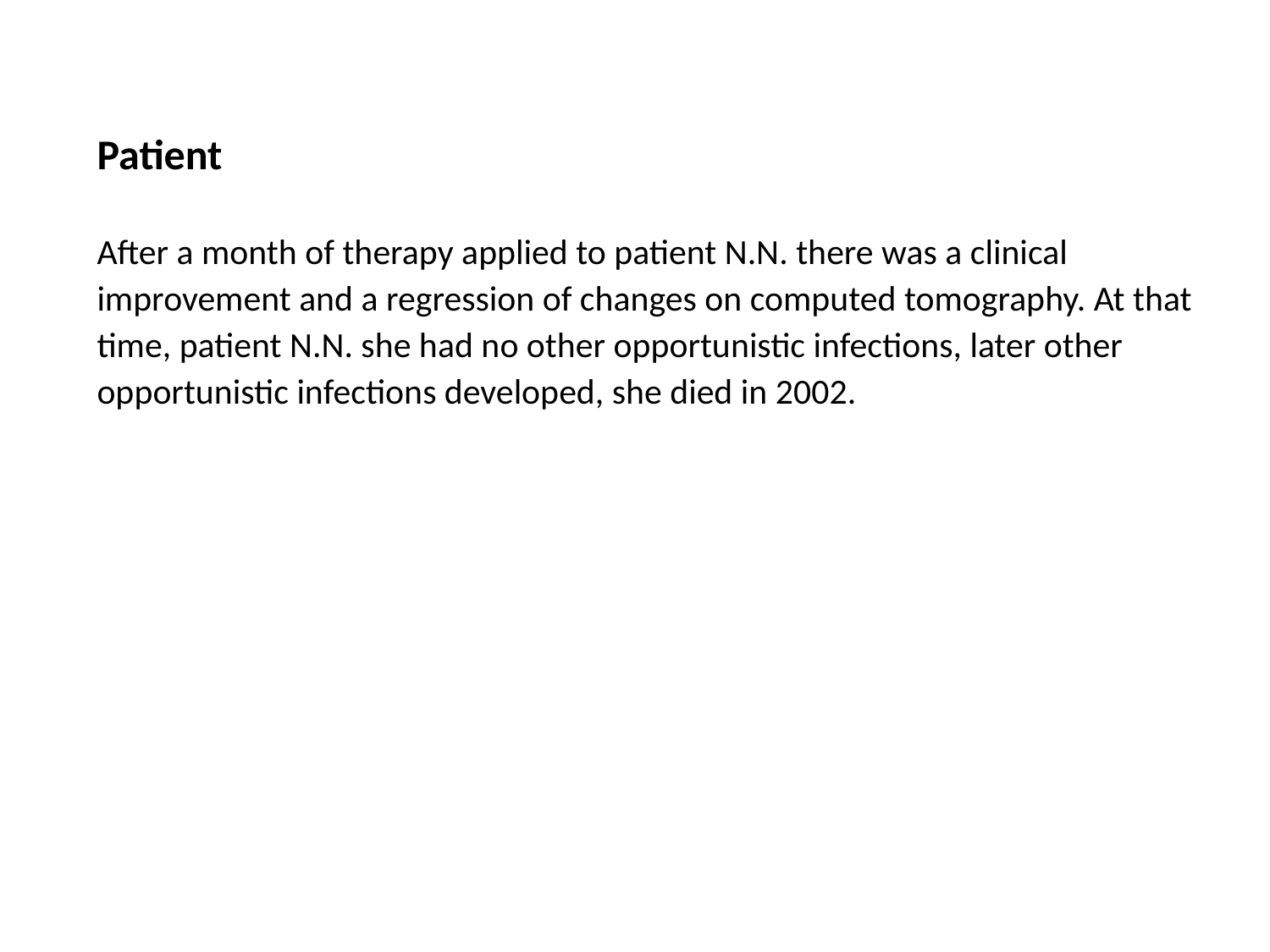

Patient

After a month of therapy applied to patient N.N. there was a clinical improvement and a regression of changes on computed tomography. At that time, patient N.N. she had no other opportunistic infections, later other opportunistic infections developed, she died in 2002.